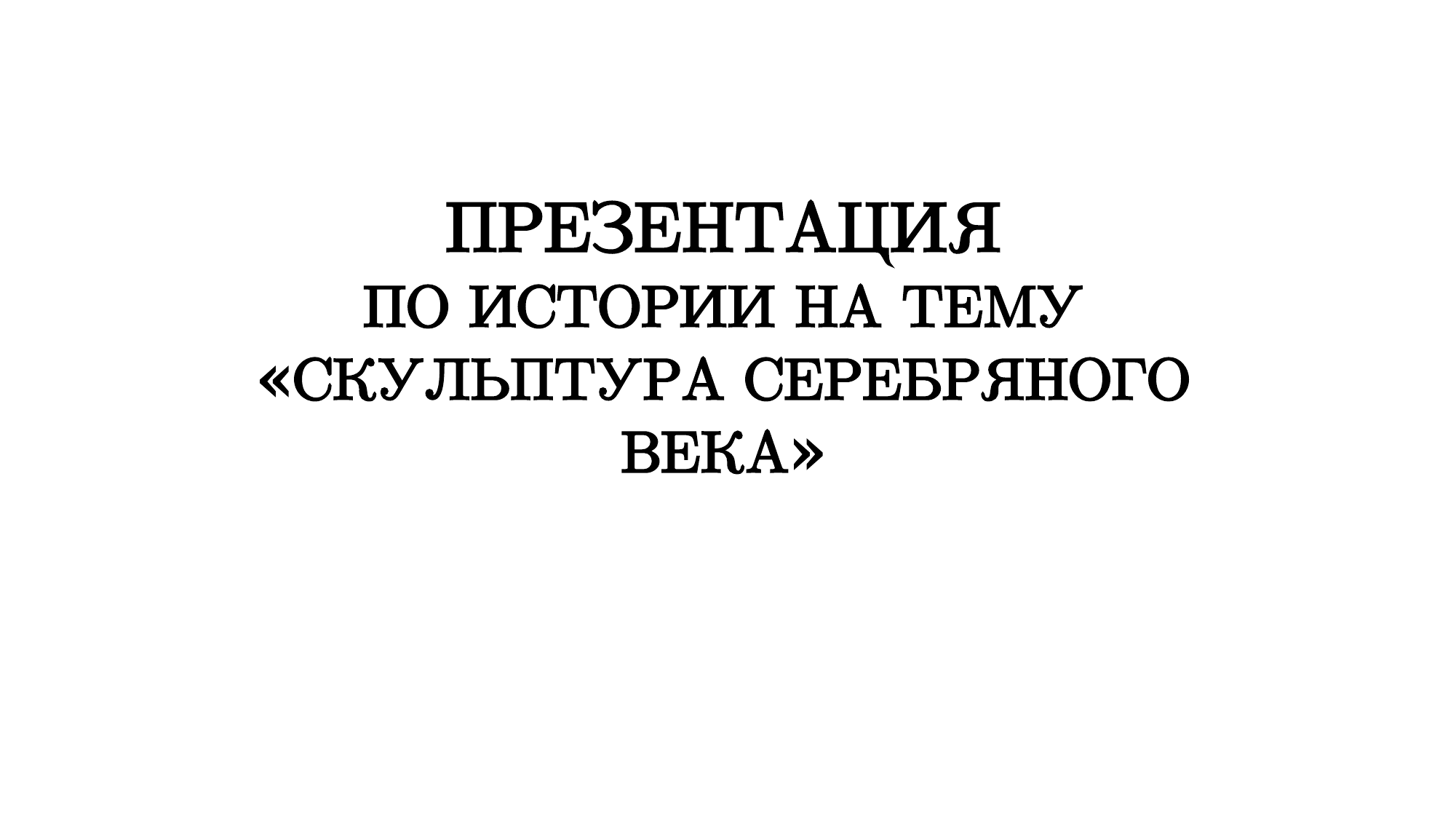

ПРЕЗЕНТАЦИЯ
ПО ИСТОРИИ НА ТЕМУ
«СКУЛЬПТУРА СЕРЕБРЯНОГО ВЕКА»